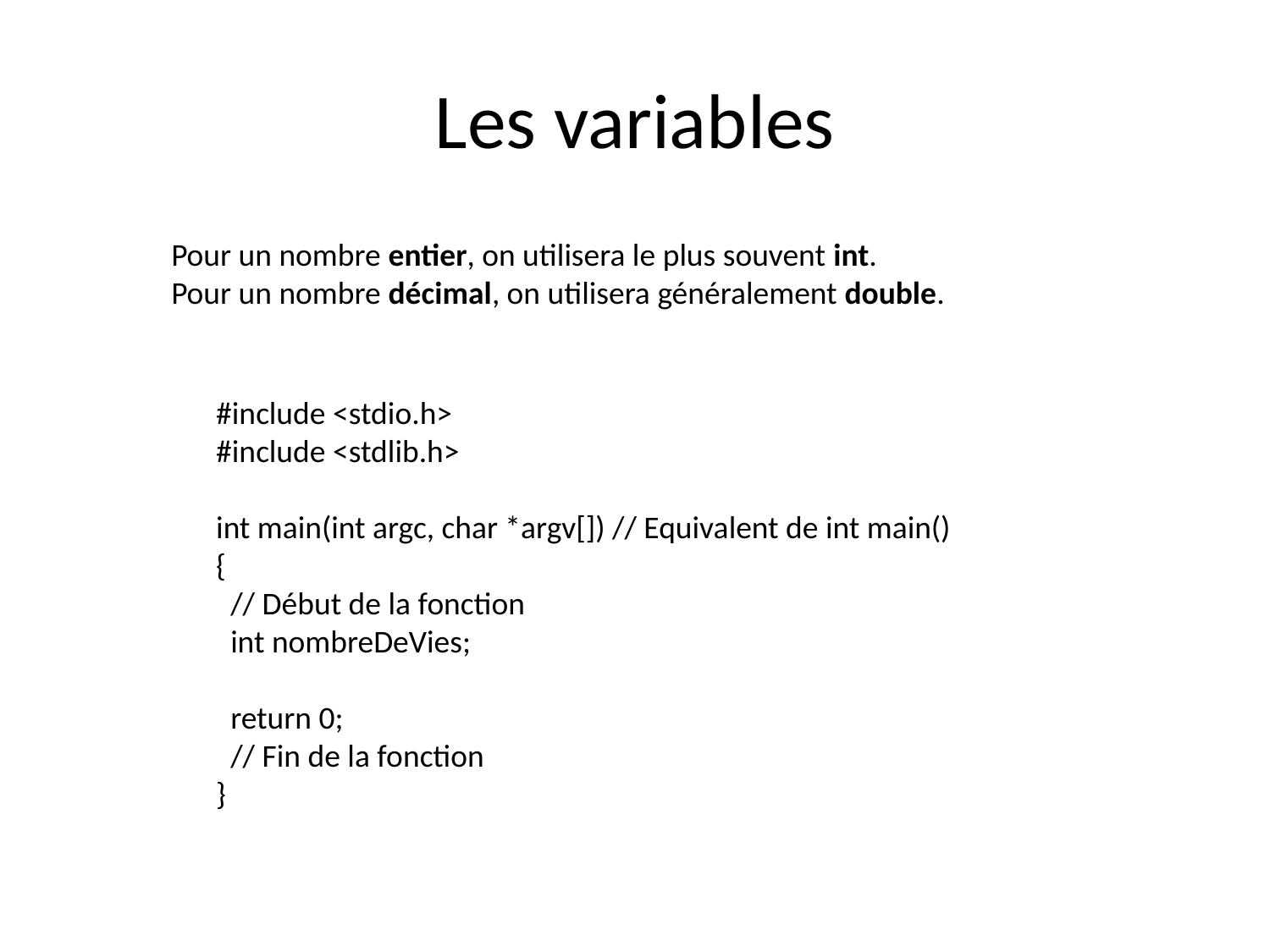

# Les variables
Pour un nombre entier, on utilisera le plus souvent int.
Pour un nombre décimal, on utilisera généralement double.

#include <stdio.h>
#include <stdlib.h>

int main(int argc, char *argv[]) // Equivalent de int main()
{
  // Début de la fonction
  int nombreDeVies;

  return 0;
  // Fin de la fonction
}